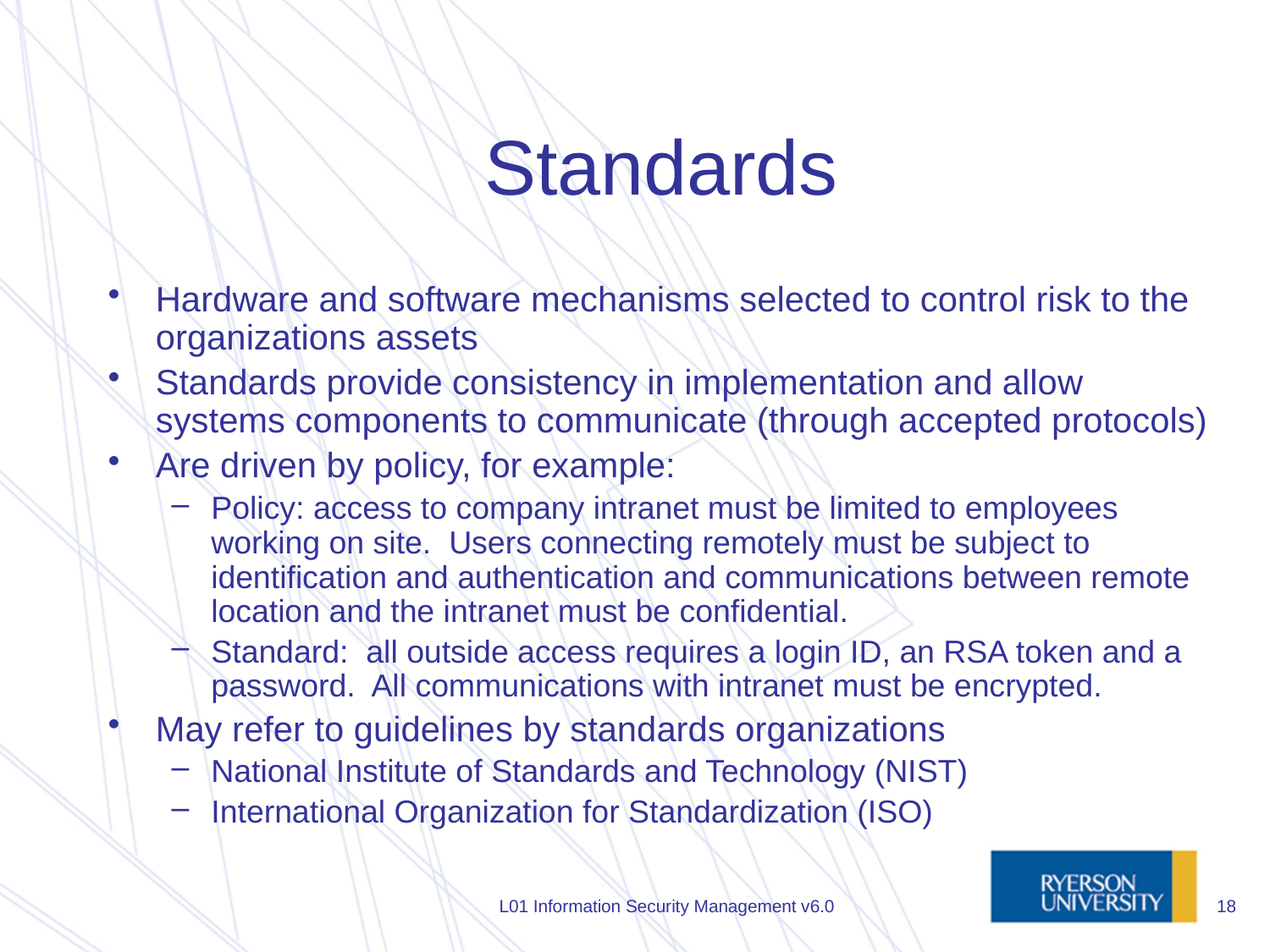

# Standards
Hardware and software mechanisms selected to control risk to the organizations assets
Standards provide consistency in implementation and allow systems components to communicate (through accepted protocols)
Are driven by policy, for example:
Policy: access to company intranet must be limited to employees working on site.  Users connecting remotely must be subject to identification and authentication and communications between remote location and the intranet must be confidential.
Standard:  all outside access requires a login ID, an RSA token and a password.  All communications with intranet must be encrypted.
May refer to guidelines by standards organizations
National Institute of Standards and Technology (NIST)
International Organization for Standardization (ISO)

L01 Information Security Management v6.0
18